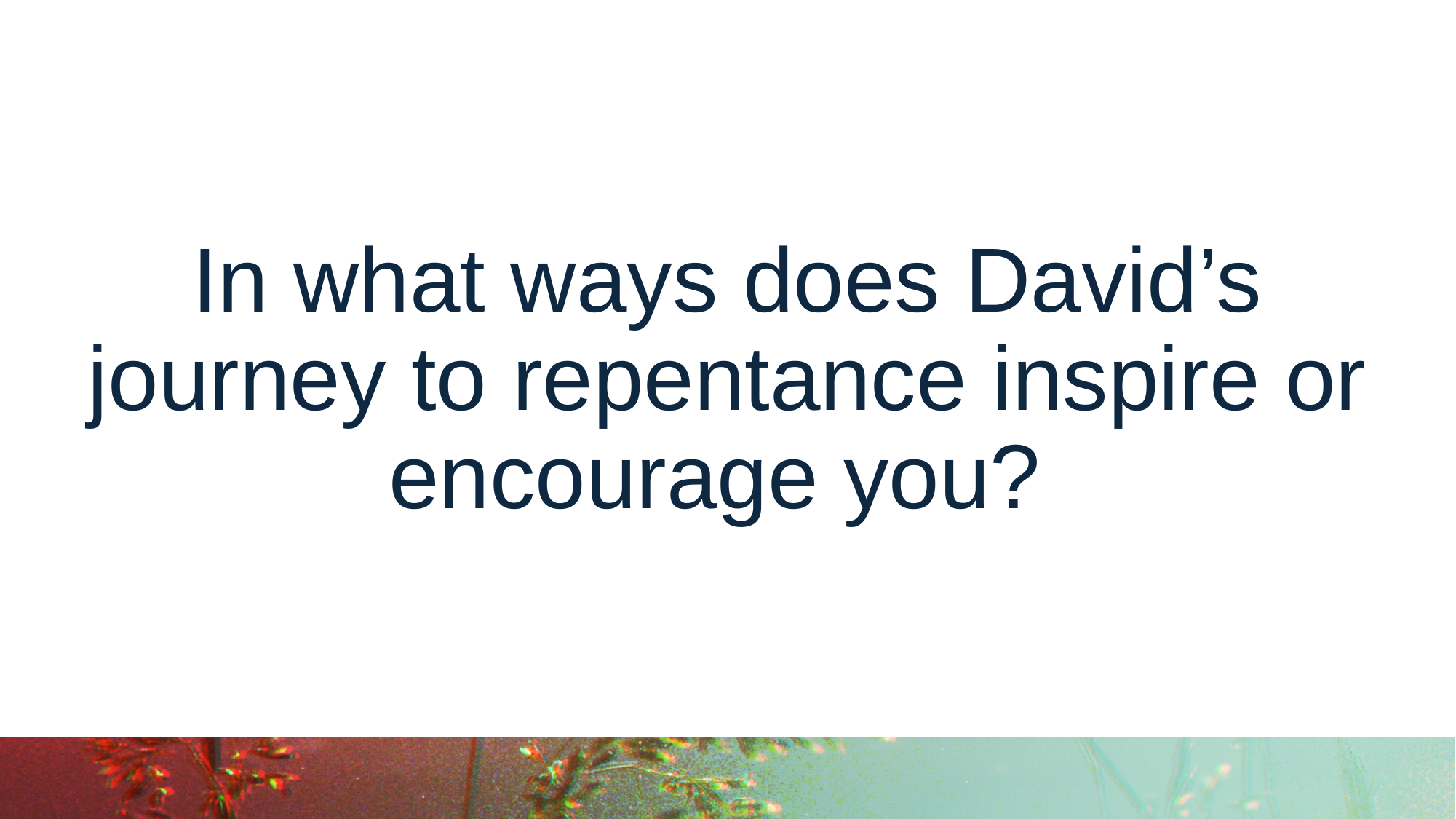

In what ways does David’s journey to repentance inspire or encourage you?